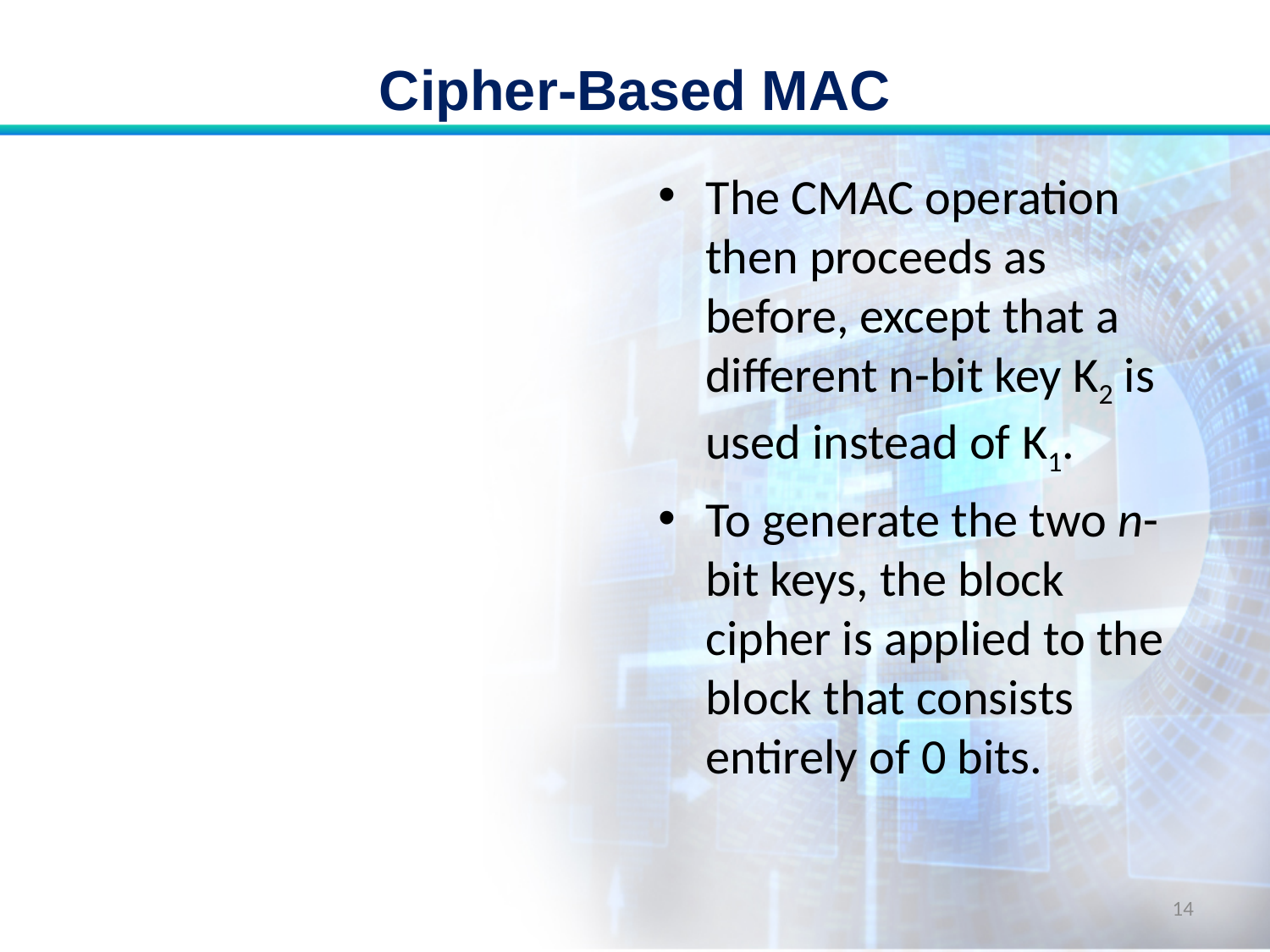

# Cipher-Based MAC
The CMAC operation then proceeds as before, except that a different n-bit key K2 is used instead of K1.
To generate the two n-bit keys, the block cipher is applied to the block that consists entirely of 0 bits.

14